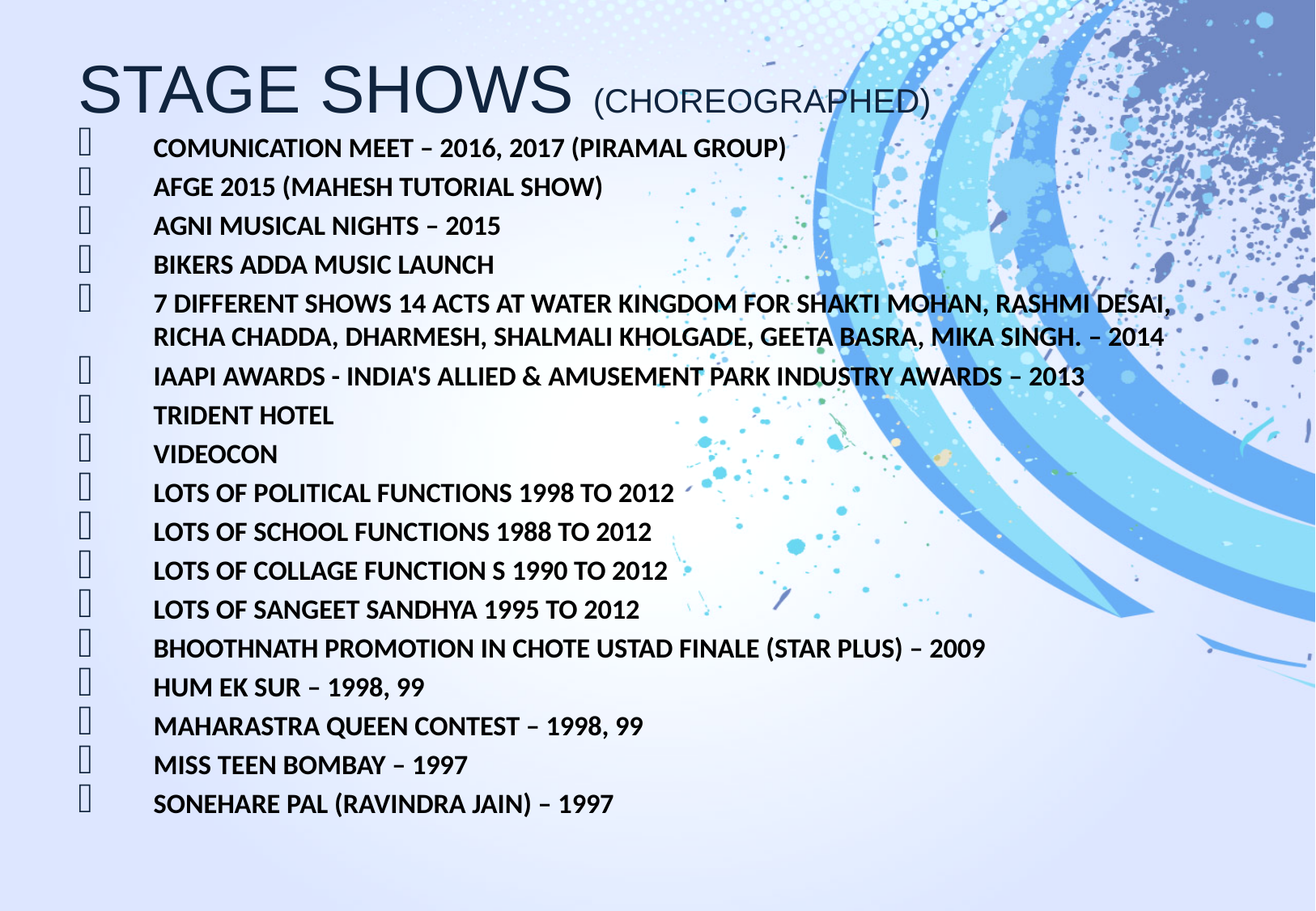

# STAGE SHOWS (CHOREOGRAPHED)
COMUNICATION MEET – 2016, 2017 (PIRAMAL GROUP)
AFGE 2015 (MAHESH TUTORIAL SHOW)
AGNI MUSICAL NIGHTS – 2015
BIKERS ADDA MUSIC LAUNCH
7 DIFFERENT SHOWS 14 ACTS AT WATER KINGDOM FOR SHAKTI MOHAN, RASHMI DESAI, RICHA CHADDA, DHARMESH, SHALMALI KHOLGADE, GEETA BASRA, MIKA SINGH. – 2014
IAAPI AWARDS - INDIA'S ALLIED & AMUSEMENT PARK INDUSTRY AWARDS – 2013
TRIDENT HOTEL
VIDEOCON
LOTS OF POLITICAL FUNCTIONS 1998 TO 2012
LOTS OF SCHOOL FUNCTIONS 1988 TO 2012
LOTS OF COLLAGE FUNCTION S 1990 TO 2012
LOTS OF SANGEET SANDHYA 1995 TO 2012
BHOOTHNATH PROMOTION IN CHOTE USTAD FINALE (STAR PLUS) – 2009
HUM EK SUR – 1998, 99
MAHARASTRA QUEEN CONTEST – 1998, 99
MISS TEEN BOMBAY – 1997
SONEHARE PAL (RAVINDRA JAIN) – 1997